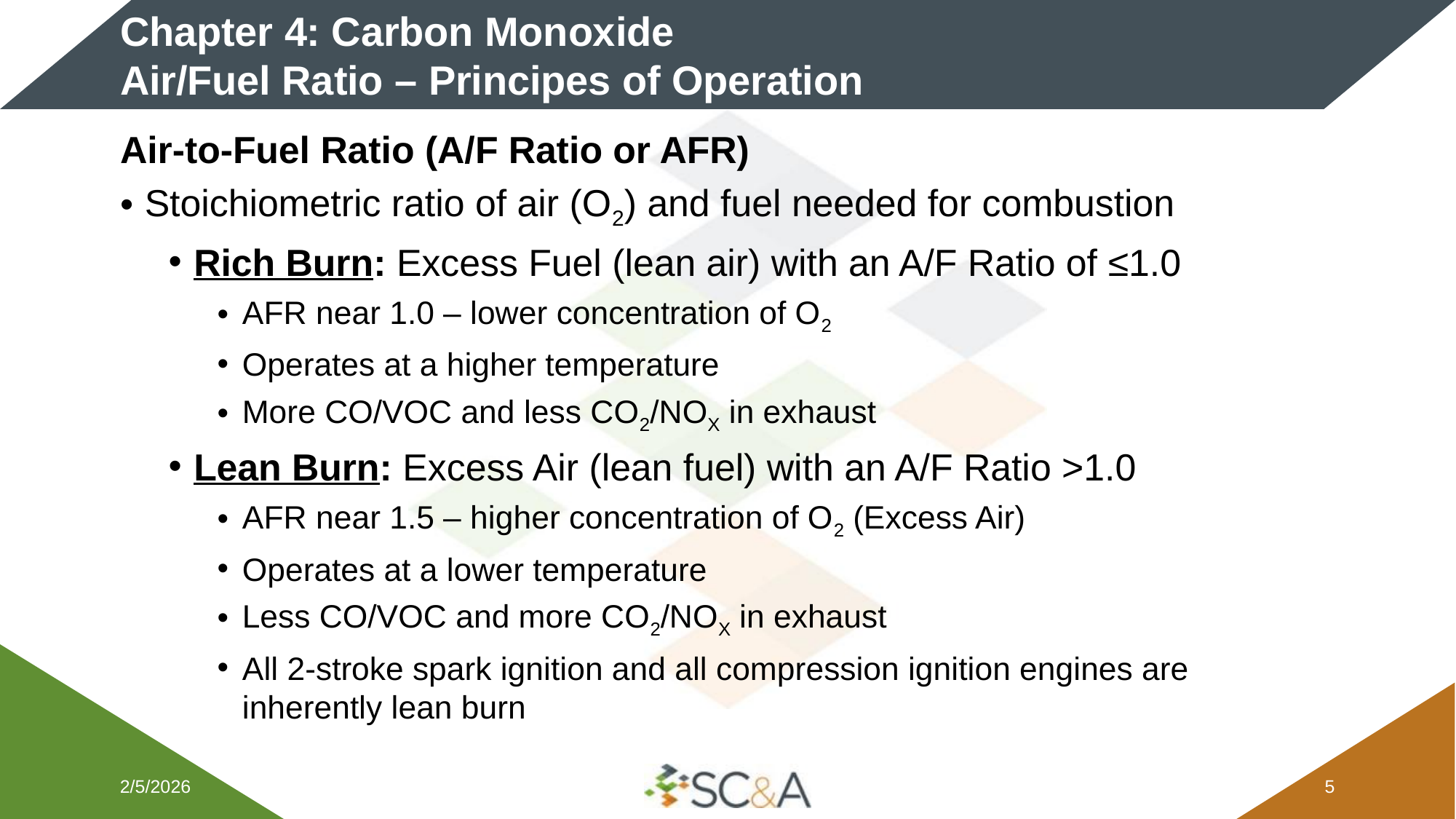

# Chapter 4: Carbon Monoxide Air/Fuel Ratio – Principes of Operation
Air-to-Fuel Ratio (A/F Ratio or AFR)
Stoichiometric ratio of air (O2) and fuel needed for combustion
Rich Burn: Excess Fuel (lean air) with an A/F Ratio of ≤1.0
AFR near 1.0 – lower concentration of O2
Operates at a higher temperature
More CO/VOC and less CO2/NOX in exhaust
Lean Burn: Excess Air (lean fuel) with an A/F Ratio >1.0
AFR near 1.5 – higher concentration of O2 (Excess Air)
Operates at a lower temperature
Less CO/VOC and more CO2/NOX in exhaust
All 2-stroke spark ignition and all compression ignition engines are inherently lean burn
2/5/2026
5